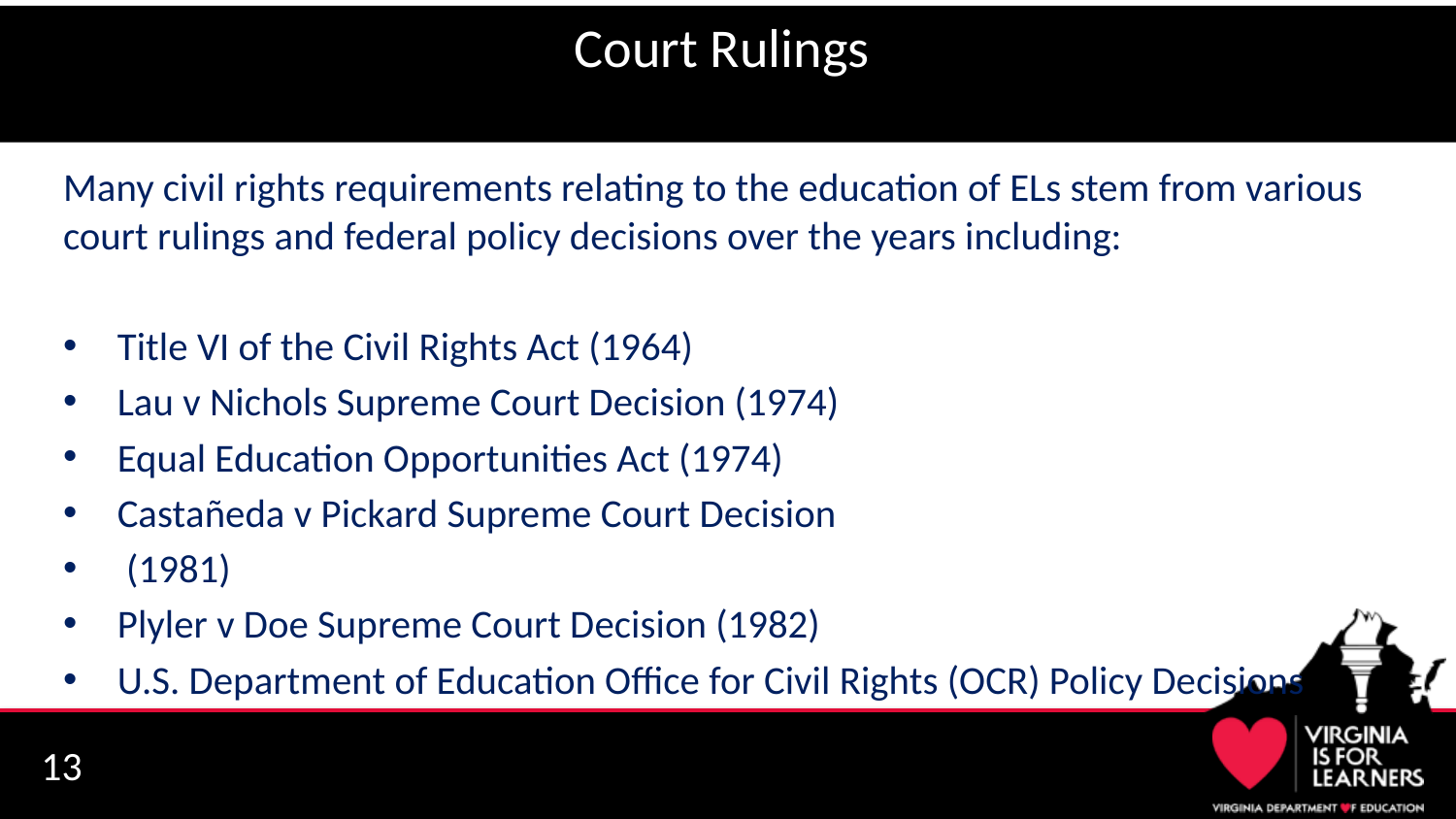

# Court Rulings
Many civil rights requirements relating to the education of ELs stem from various court rulings and federal policy decisions over the years including:

Title VI of the Civil Rights Act (1964)
Lau v Nichols Supreme Court Decision (1974)
Equal Education Opportunities Act (1974)
Castañeda v Pickard Supreme Court Decision
 (1981)
Plyler v Doe Supreme Court Decision (1982)
U.S. Department of Education Office for Civil Rights (OCR) Policy Decisions